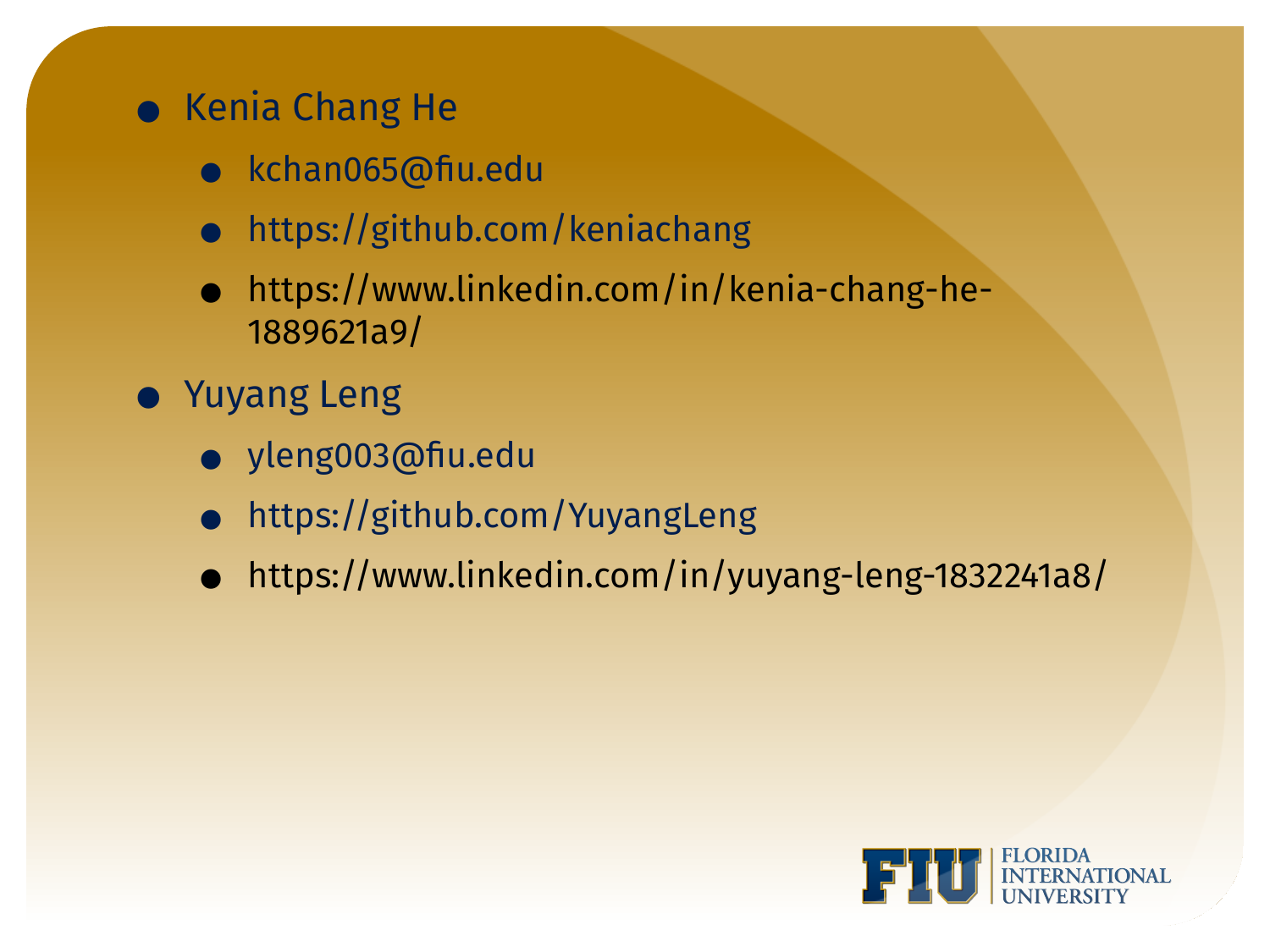

Kenia Chang He
kchan065@fiu.edu
https://github.com/keniachang
https://www.linkedin.com/in/kenia-chang-he-1889621a9/
Yuyang Leng
yleng003@fiu.edu
https://github.com/YuyangLeng
https://www.linkedin.com/in/yuyang-leng-1832241a8/